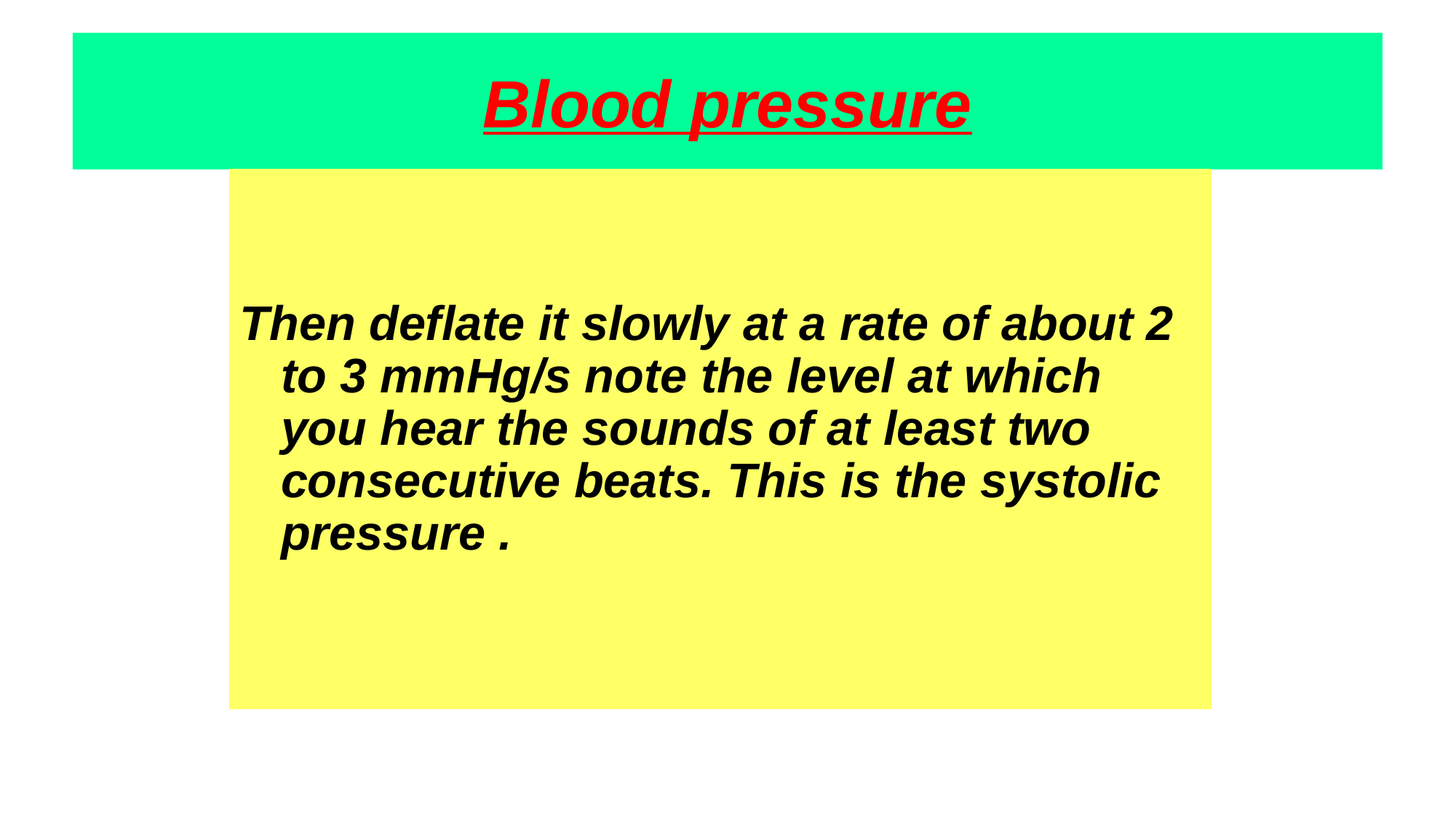

# Blood pressure

Then deflate it slowly at a rate of about 2 to 3 mmHg/s note the level at which you hear the sounds of at least two consecutive beats. This is the systolic pressure .